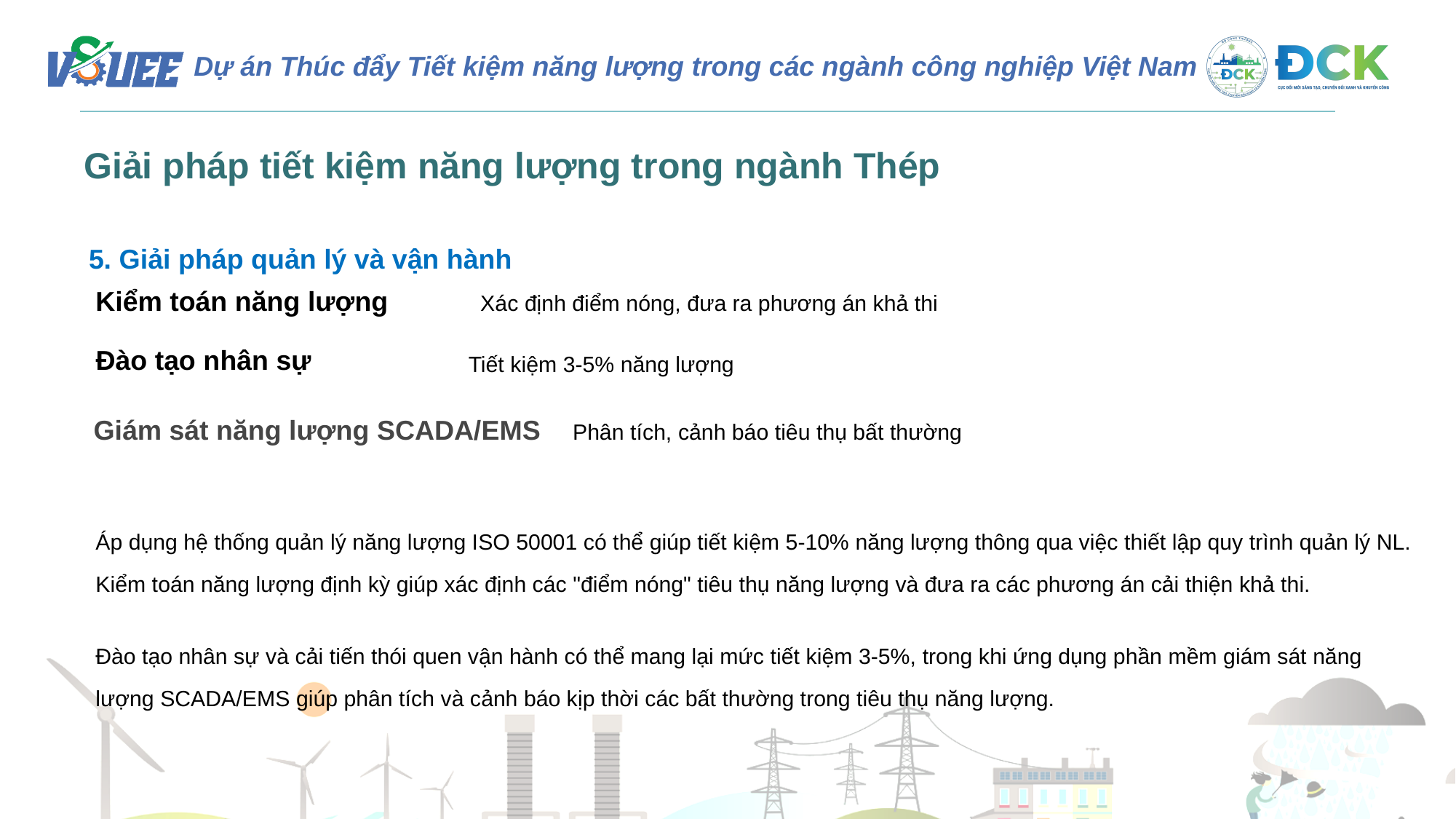

Giải pháp tiết kiệm năng lượng trong ngành Thép
5. Giải pháp quản lý và vận hành
Xác định điểm nóng, đưa ra phương án khả thi
Kiểm toán năng lượng
Đào tạo nhân sự
Tiết kiệm 3-5% năng lượng
Phân tích, cảnh báo tiêu thụ bất thường
Giám sát năng lượng SCADA/EMS
Áp dụng hệ thống quản lý năng lượng ISO 50001 có thể giúp tiết kiệm 5-10% năng lượng thông qua việc thiết lập quy trình quản lý NL.
Kiểm toán năng lượng định kỳ giúp xác định các "điểm nóng" tiêu thụ năng lượng và đưa ra các phương án cải thiện khả thi.
Đào tạo nhân sự và cải tiến thói quen vận hành có thể mang lại mức tiết kiệm 3-5%, trong khi ứng dụng phần mềm giám sát năng lượng SCADA/EMS giúp phân tích và cảnh báo kịp thời các bất thường trong tiêu thụ năng lượng.